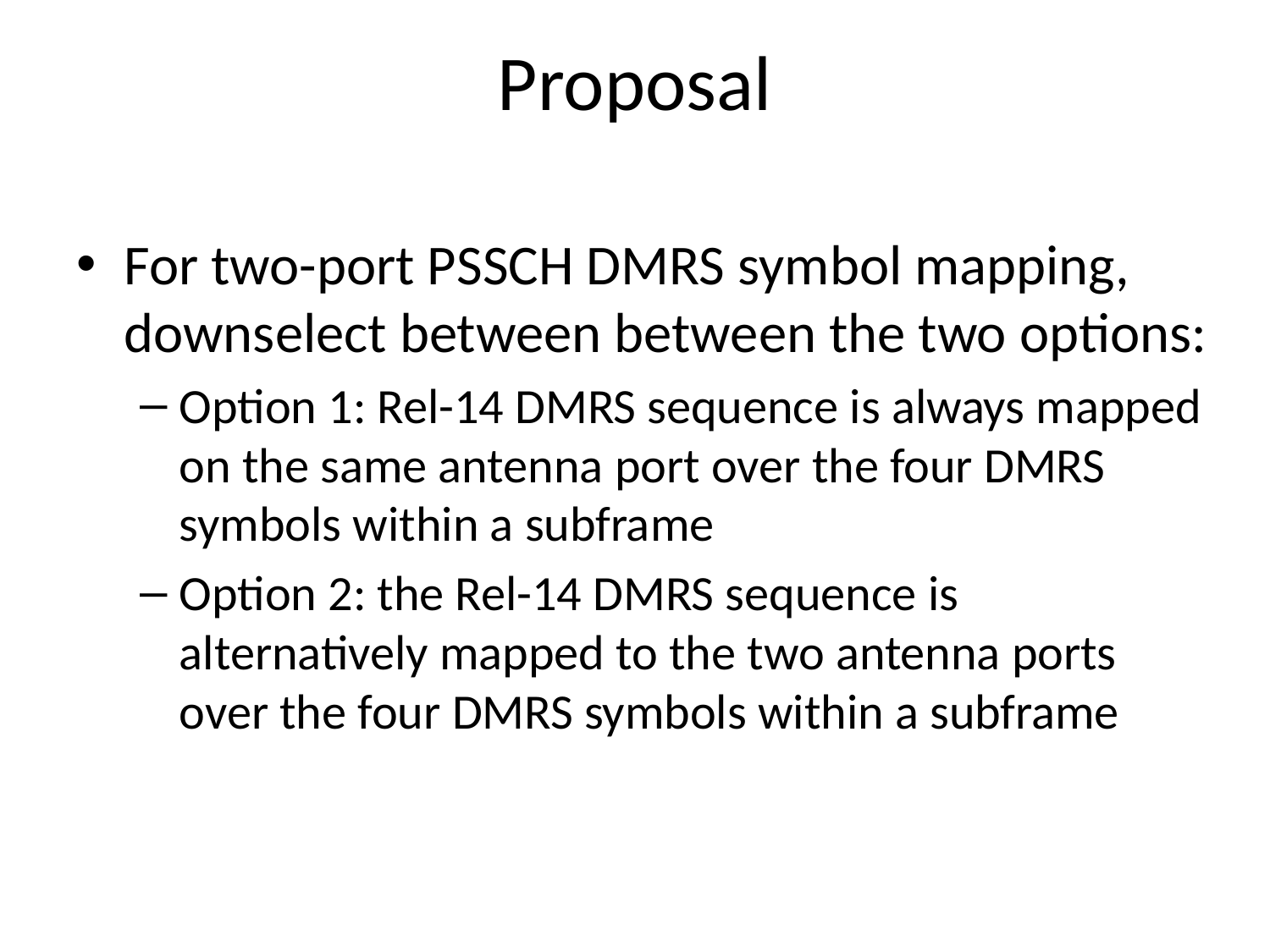

# Proposal
For two-port PSSCH DMRS symbol mapping, downselect between between the two options:
Option 1: Rel-14 DMRS sequence is always mapped on the same antenna port over the four DMRS symbols within a subframe
Option 2: the Rel-14 DMRS sequence is alternatively mapped to the two antenna ports over the four DMRS symbols within a subframe